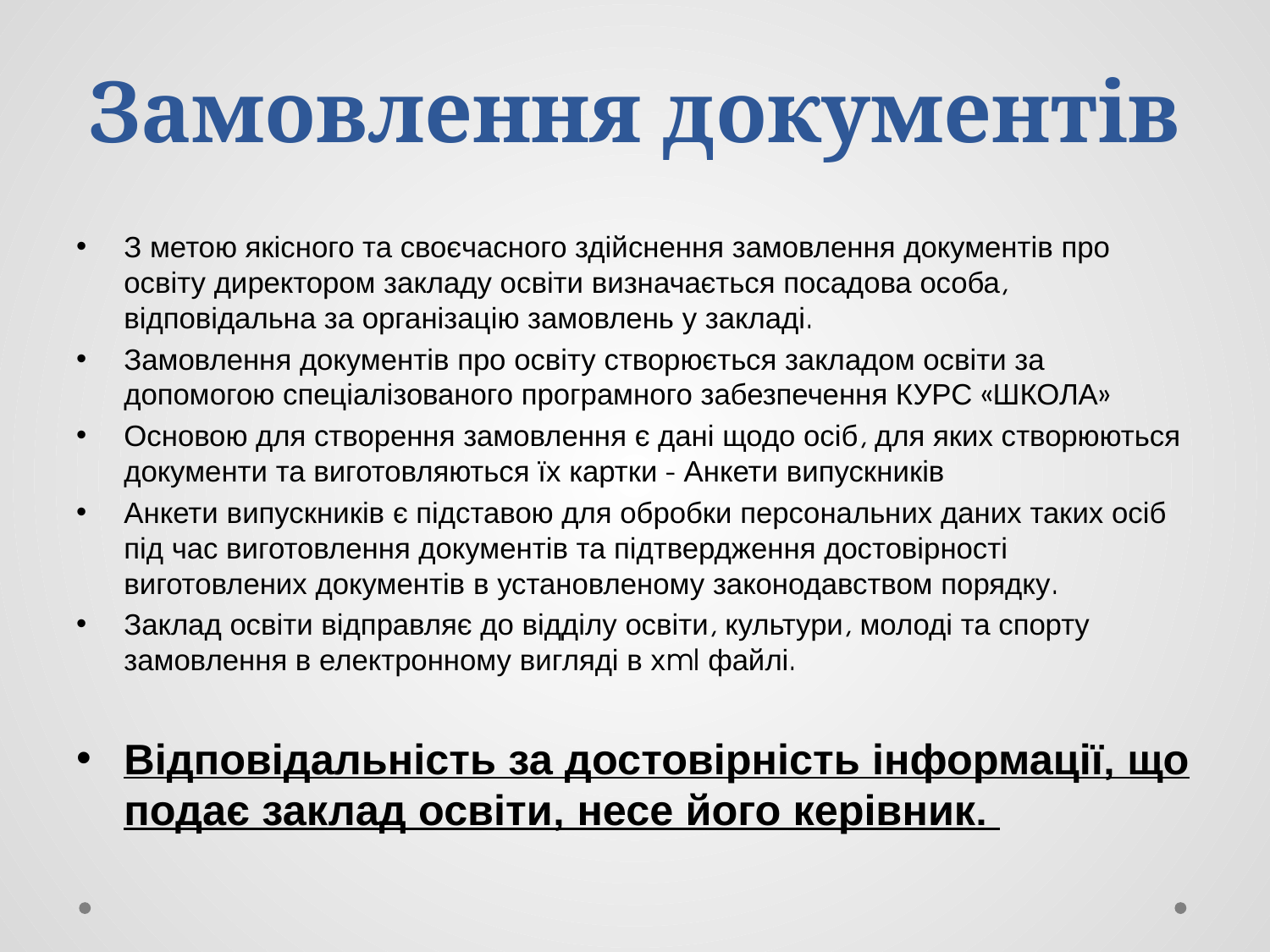

# Замовлення документів
З метою якісного та своєчасного здійснення замовлення документів про освіту директором закладу освіти визначається посадова особа, відповідальна за організацію замовлень у закладі.
Замовлення документів про освіту створюється закладом освіти за допомогою спеціалізованого програмного забезпечення КУРС «ШКОЛА»
Основою для створення замовлення є дані щодо осіб, для яких створюються документи та виготовляються їх картки - Анкети випускників
Анкети випускників є підставою для обробки персональних даних таких осіб під час виготовлення документів та підтвердження достовірності виготовлених документів в установленому законодавством порядку.
Заклад освіти відправляє до відділу освіти, культури, молоді та спорту  замовлення в електронному вигляді в хml файлі.

Відповідальність за достовірність інформації, що подає заклад освіти, несе його керівник.